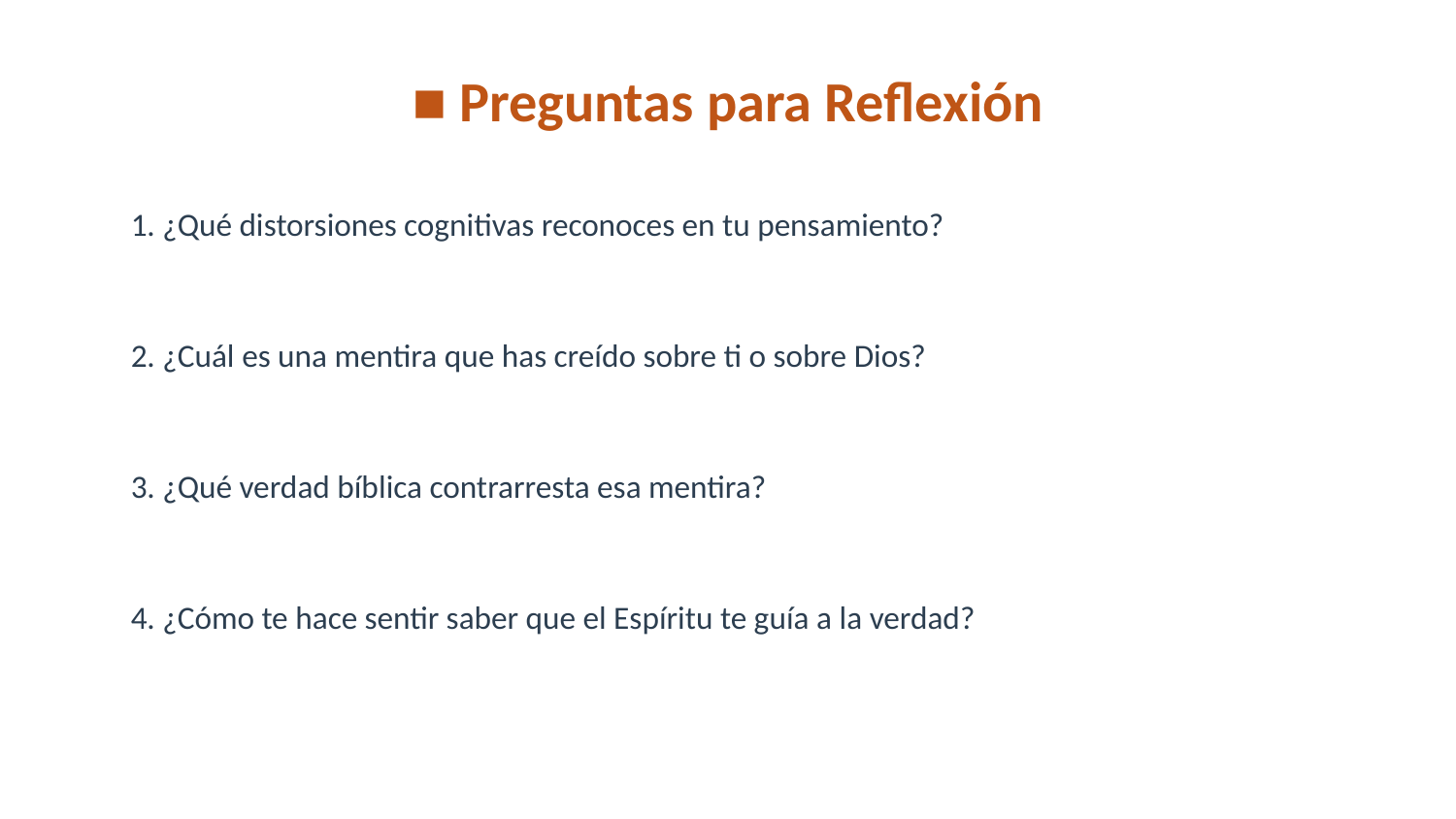

■ Preguntas para Reflexión
1. ¿Qué distorsiones cognitivas reconoces en tu pensamiento?
2. ¿Cuál es una mentira que has creído sobre ti o sobre Dios?
3. ¿Qué verdad bíblica contrarresta esa mentira?
4. ¿Cómo te hace sentir saber que el Espíritu te guía a la verdad?